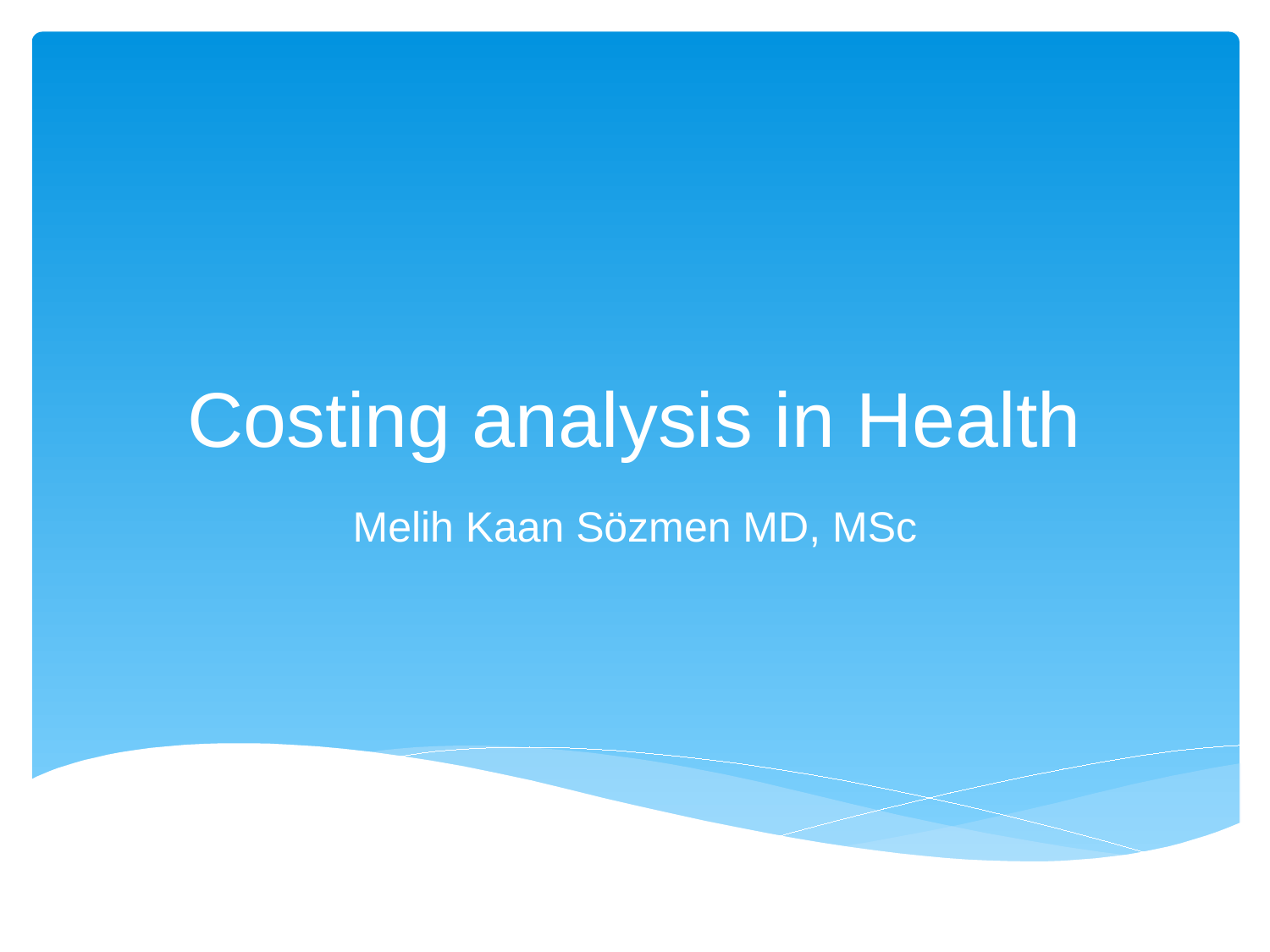

# Costing analysis in Health
Melih Kaan Sözmen MD, MSc